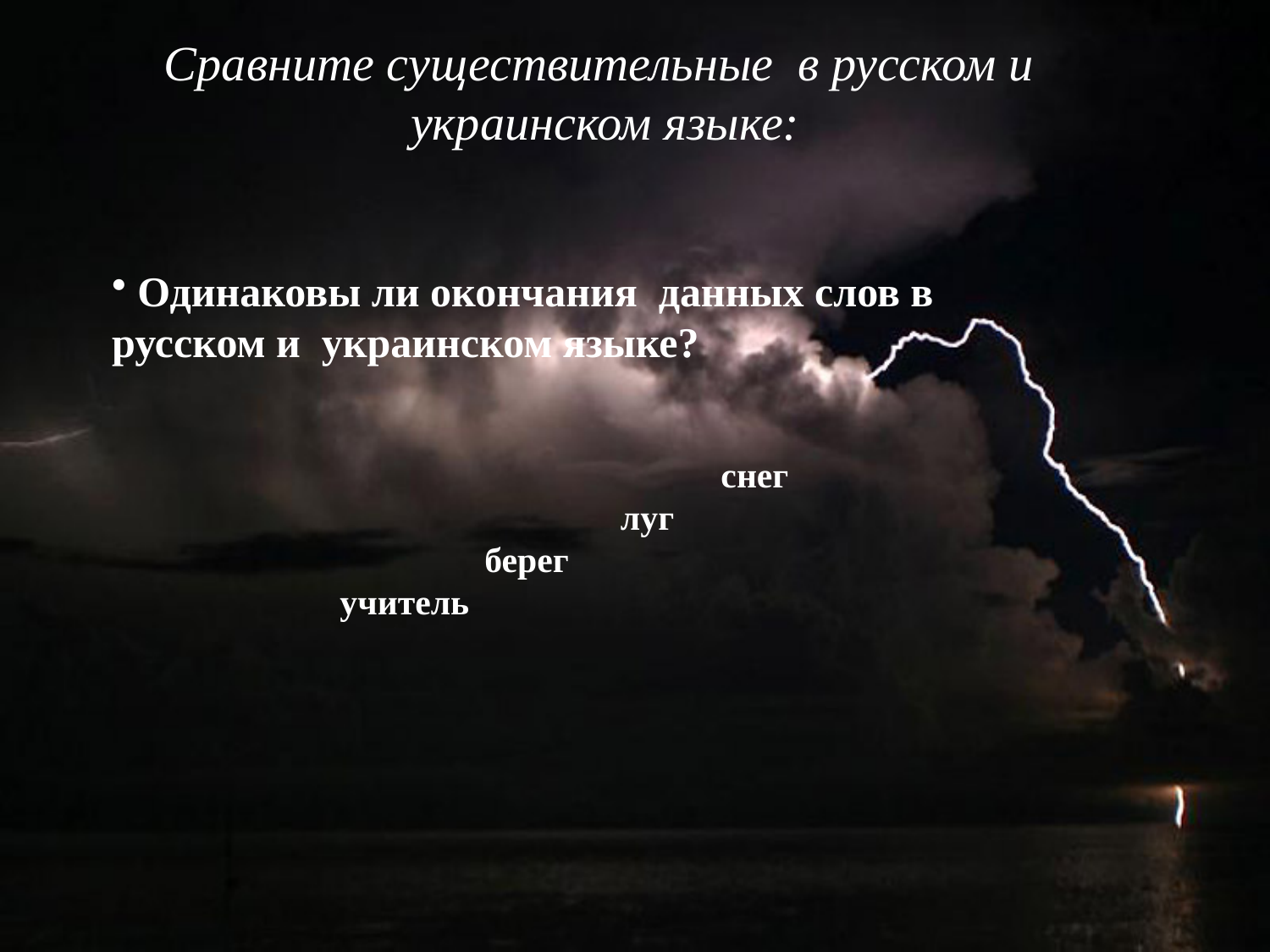

Сравните существительные  в русском и  украинском языке:
 Одинаковы ли окончания  данных слов в русском и  украинском языке?
			cнег
		   луг
	  берег
учитель